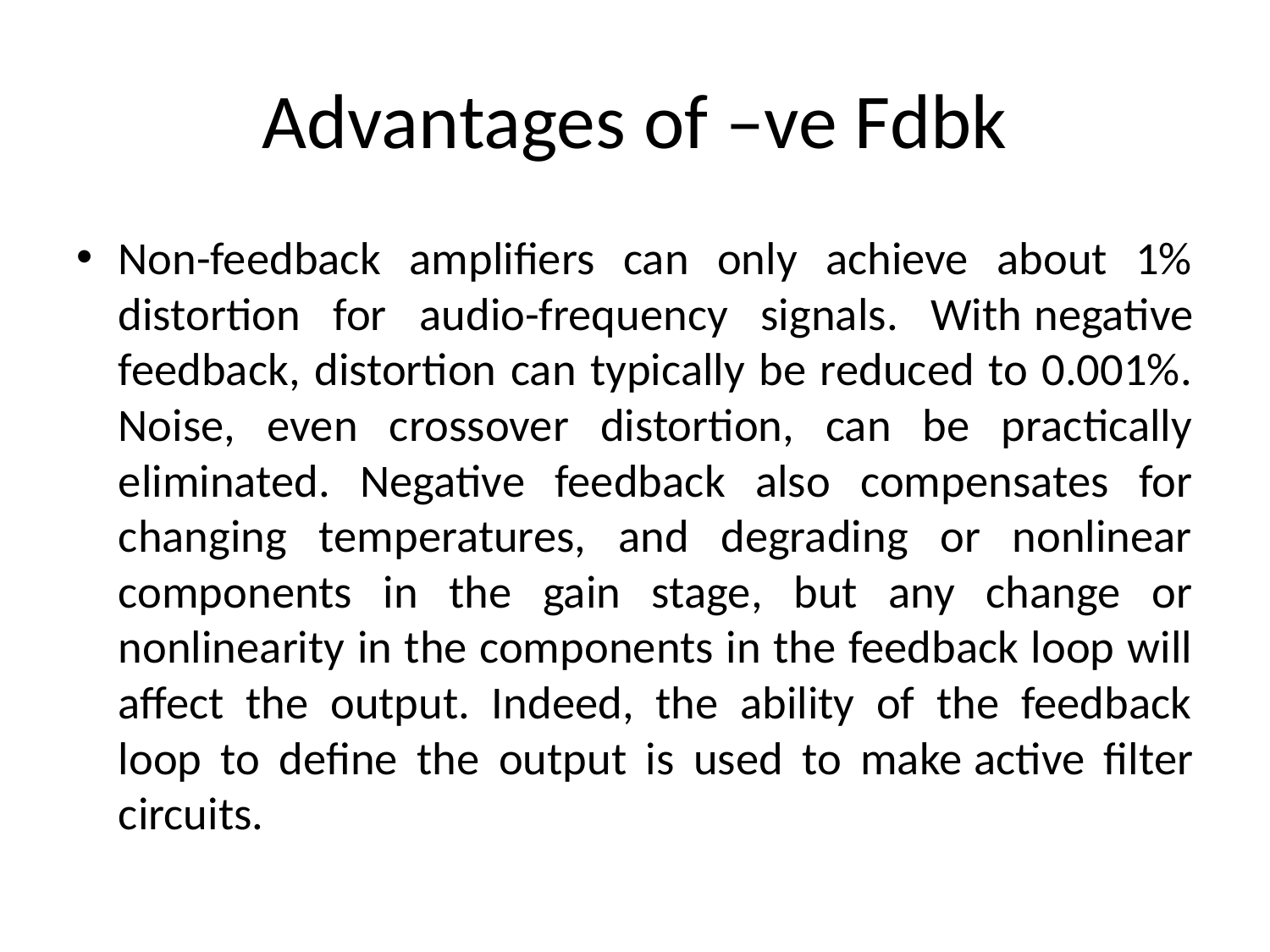

# Advantages of –ve Fdbk
Non-feedback amplifiers can only achieve about 1% distortion for audio-frequency signals. With negative feedback, distortion can typically be reduced to 0.001%. Noise, even crossover distortion, can be practically eliminated. Negative feedback also compensates for changing temperatures, and degrading or nonlinear components in the gain stage, but any change or nonlinearity in the components in the feedback loop will affect the output. Indeed, the ability of the feedback loop to define the output is used to make active filter circuits.